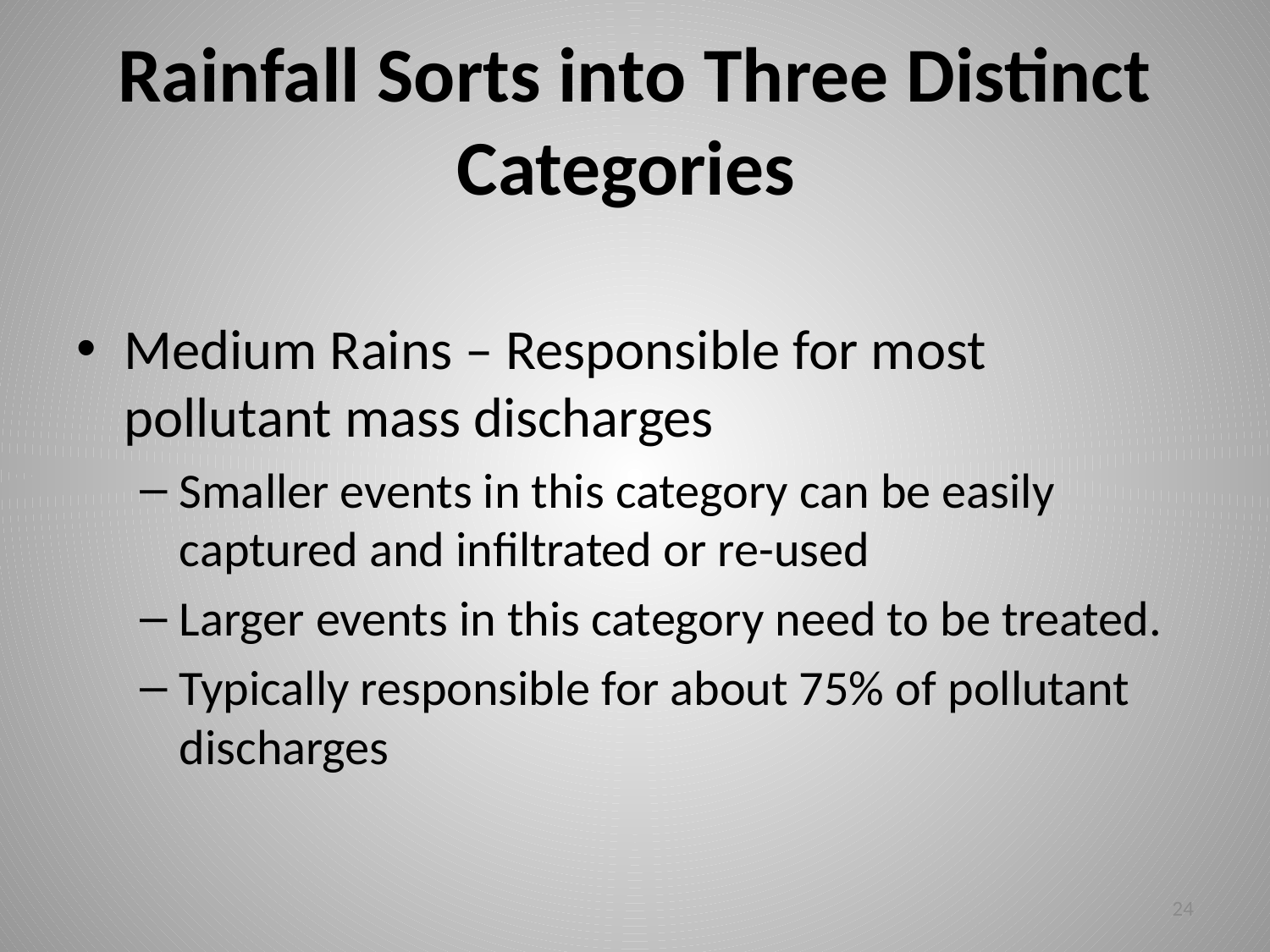

# Rainfall Sorts into Three Distinct Categories
Medium Rains – Responsible for most pollutant mass discharges
Smaller events in this category can be easily captured and infiltrated or re-used
Larger events in this category need to be treated.
Typically responsible for about 75% of pollutant discharges
24